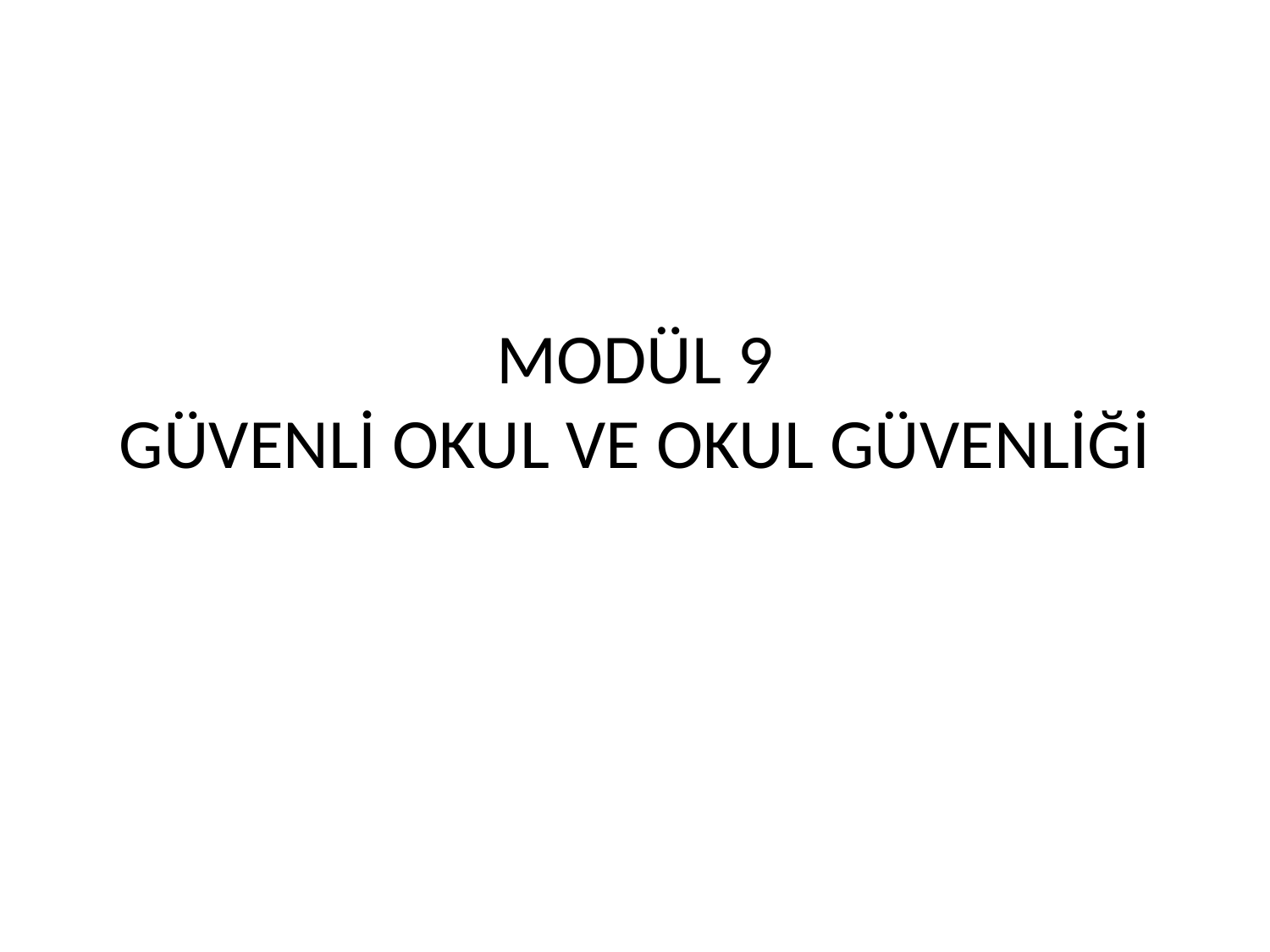

# MODÜL 9 GÜVENLİ OKUL VE OKUL GÜVENLİĞİ